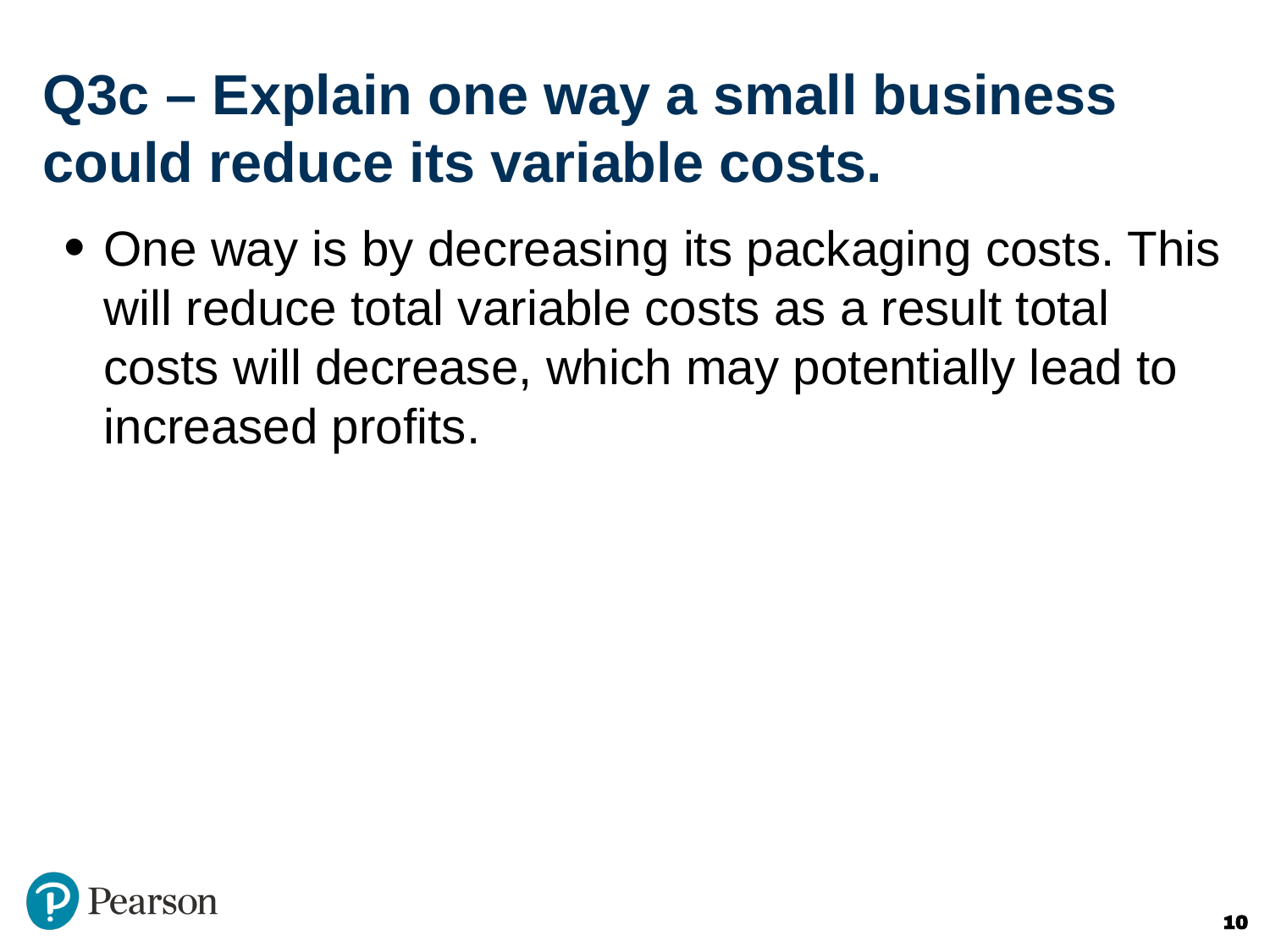

# Q3c – Explain one way a small business could reduce its variable costs.
One way is by decreasing its packaging costs. This will reduce total variable costs as a result total costs will decrease, which may potentially lead to increased profits.